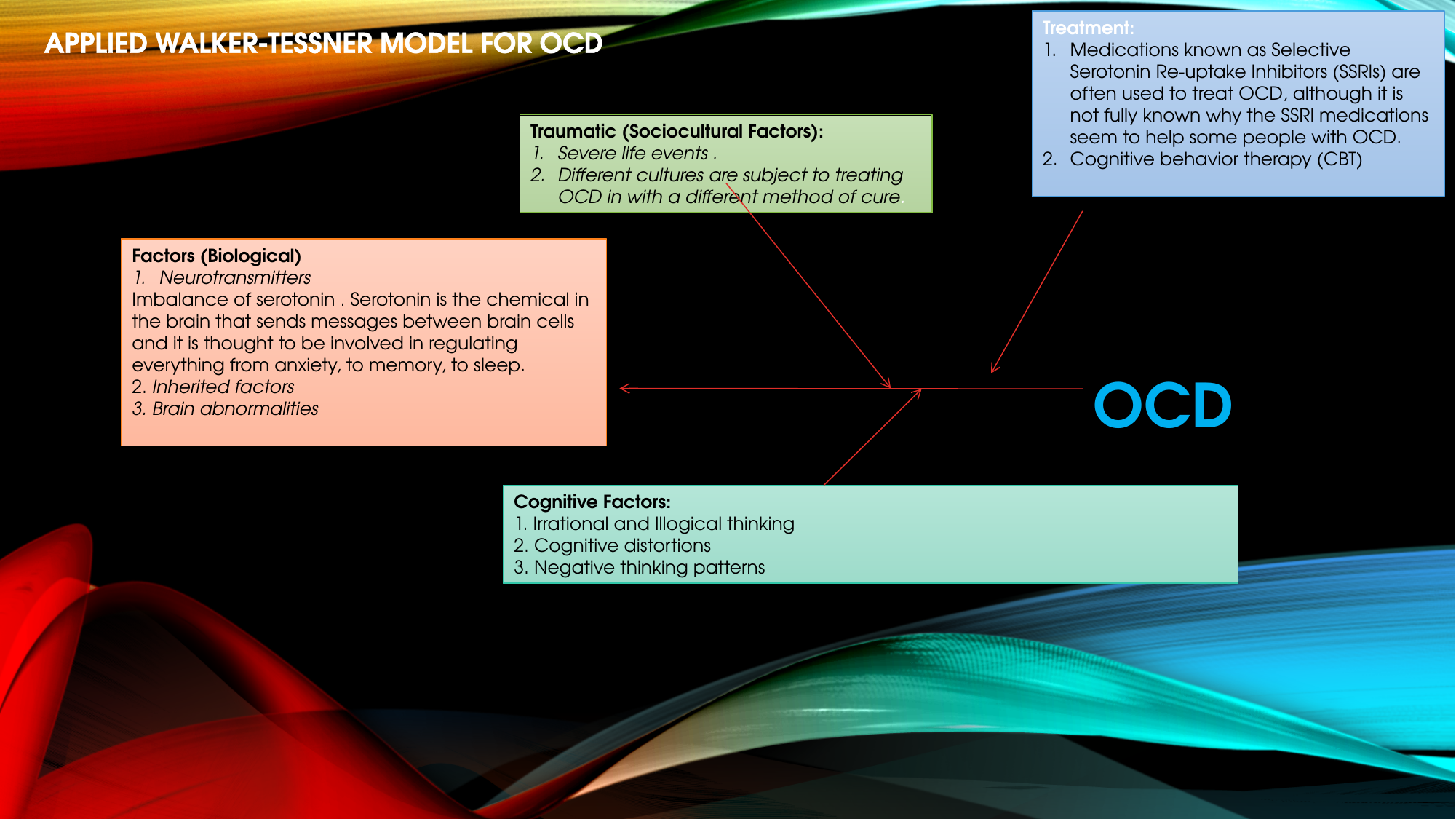

Treatment:
Medications known as Selective Serotonin Re-uptake Inhibitors (SSRIs) are often used to treat OCD, although it is not fully known why the SSRI medications seem to help some people with OCD.
Cognitive behavior therapy (CBT)

Applied WALKER-TESSNER MODEL FOR ocd
Traumatic (Sociocultural Factors):
Severe life events .
Different cultures are subject to treating OCD in with a different method of cure.
Factors (Biological)
Neurotransmitters
Imbalance of serotonin . Serotonin is the chemical in the brain that sends messages between brain cells and it is thought to be involved in regulating everything from anxiety, to memory, to sleep.
2. Inherited factors
3. Brain abnormalities

OCD
Cognitive Factors:
1. Irrational and Illogical thinking
2. Cognitive distortions
3. Negative thinking patterns